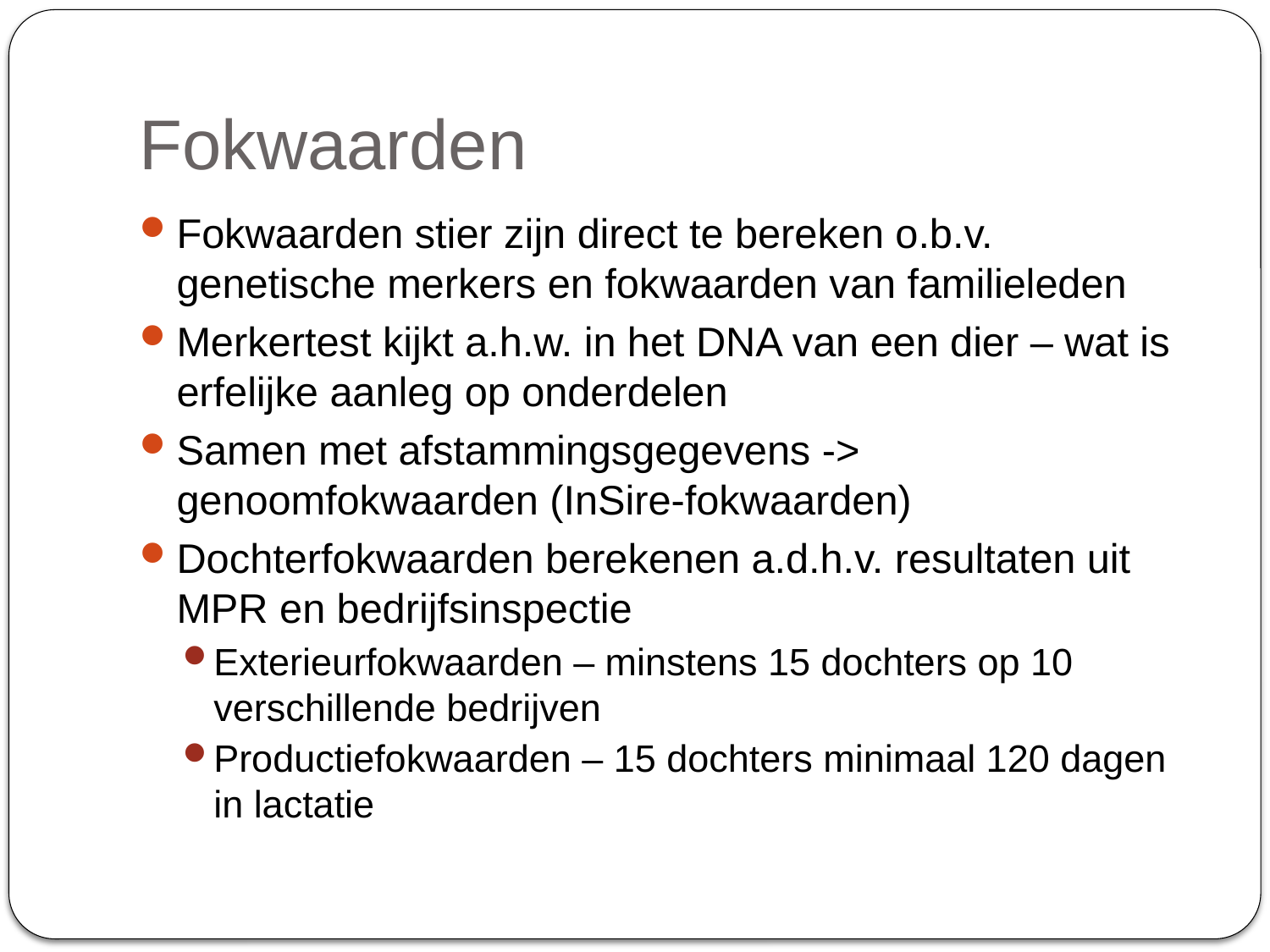

# Fokwaarden
Fokwaarden stier zijn direct te bereken o.b.v. genetische merkers en fokwaarden van familieleden
Merkertest kijkt a.h.w. in het DNA van een dier – wat is erfelijke aanleg op onderdelen
Samen met afstammingsgegevens -> genoomfokwaarden (InSire-fokwaarden)
Dochterfokwaarden berekenen a.d.h.v. resultaten uit MPR en bedrijfsinspectie
Exterieurfokwaarden – minstens 15 dochters op 10 verschillende bedrijven
Productiefokwaarden – 15 dochters minimaal 120 dagen in lactatie